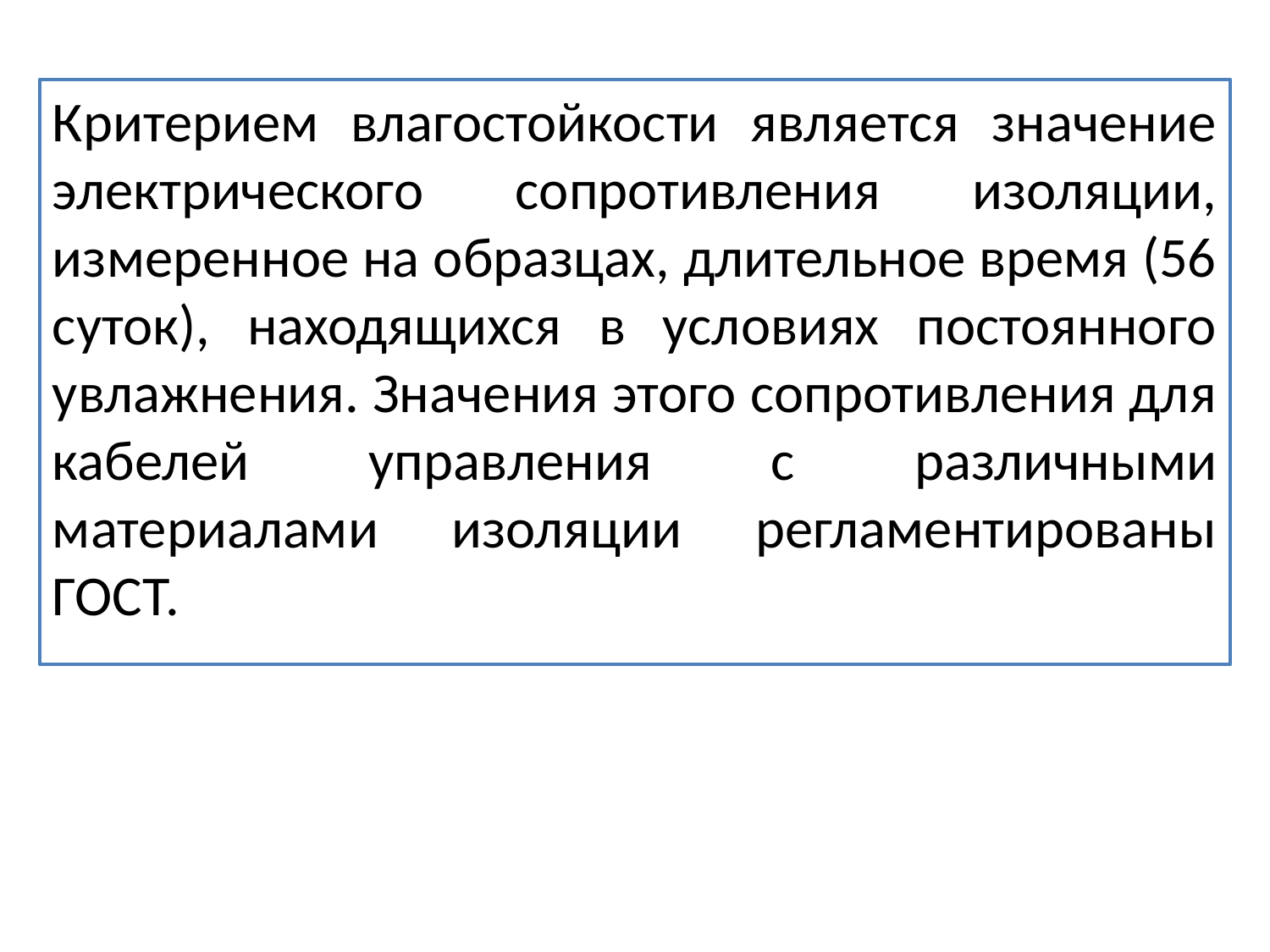

#
Критерием влагостойкости является значение электрического сопротивления изоляции, измеренное на образцах, длительное время (56 суток), находящихся в условиях постоянного увлажнения. Значения этого сопротивления для кабелей управления с различными материалами изоляции регламентированы ГОСТ.